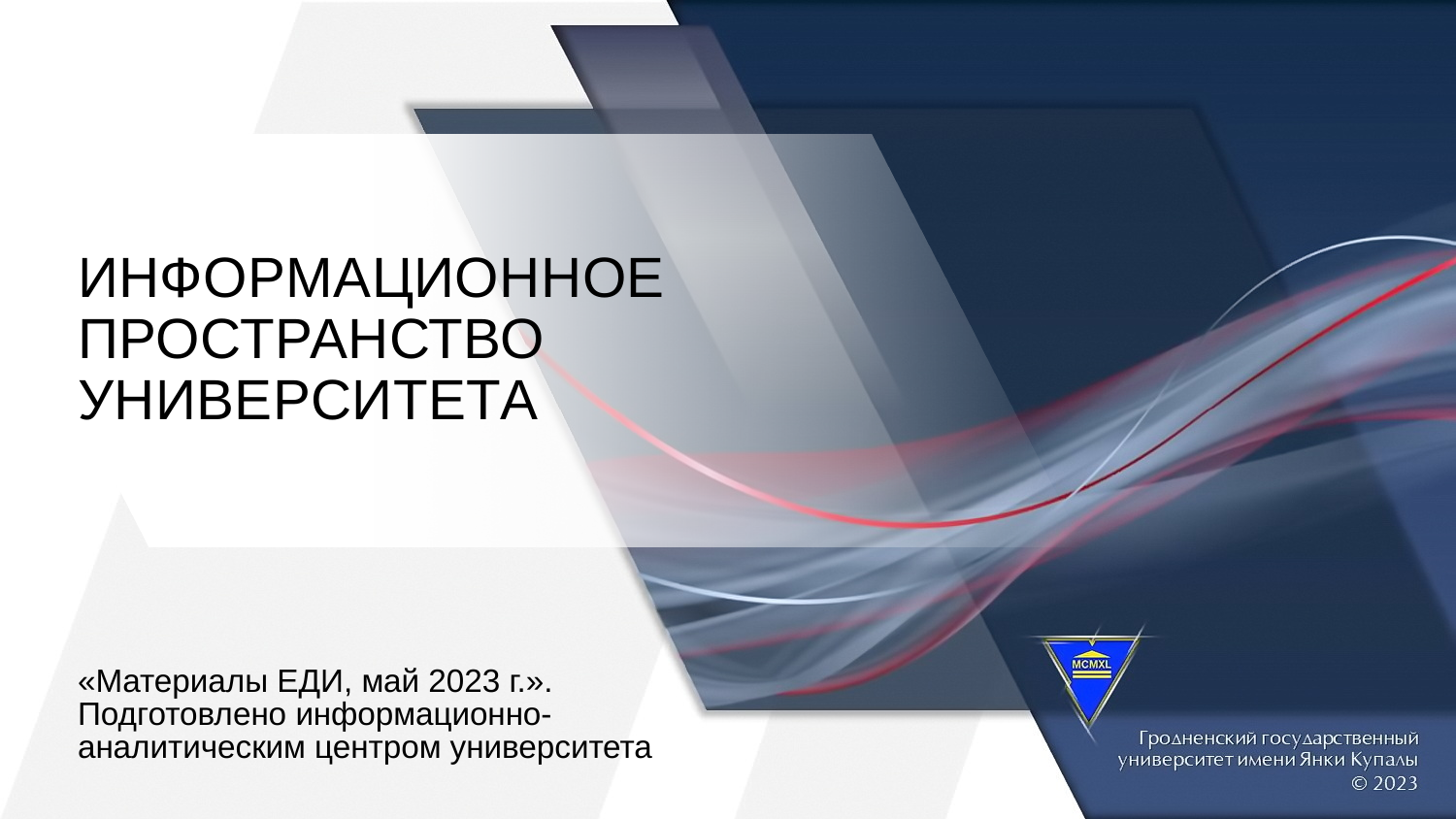

# ИНФОРМАЦИОННОЕ ПРОСТРАНСТВО УНИВЕРСИТЕТА
«Материалы ЕДИ, май 2023 г.».
Подготовлено информационно-аналитическим центром университета